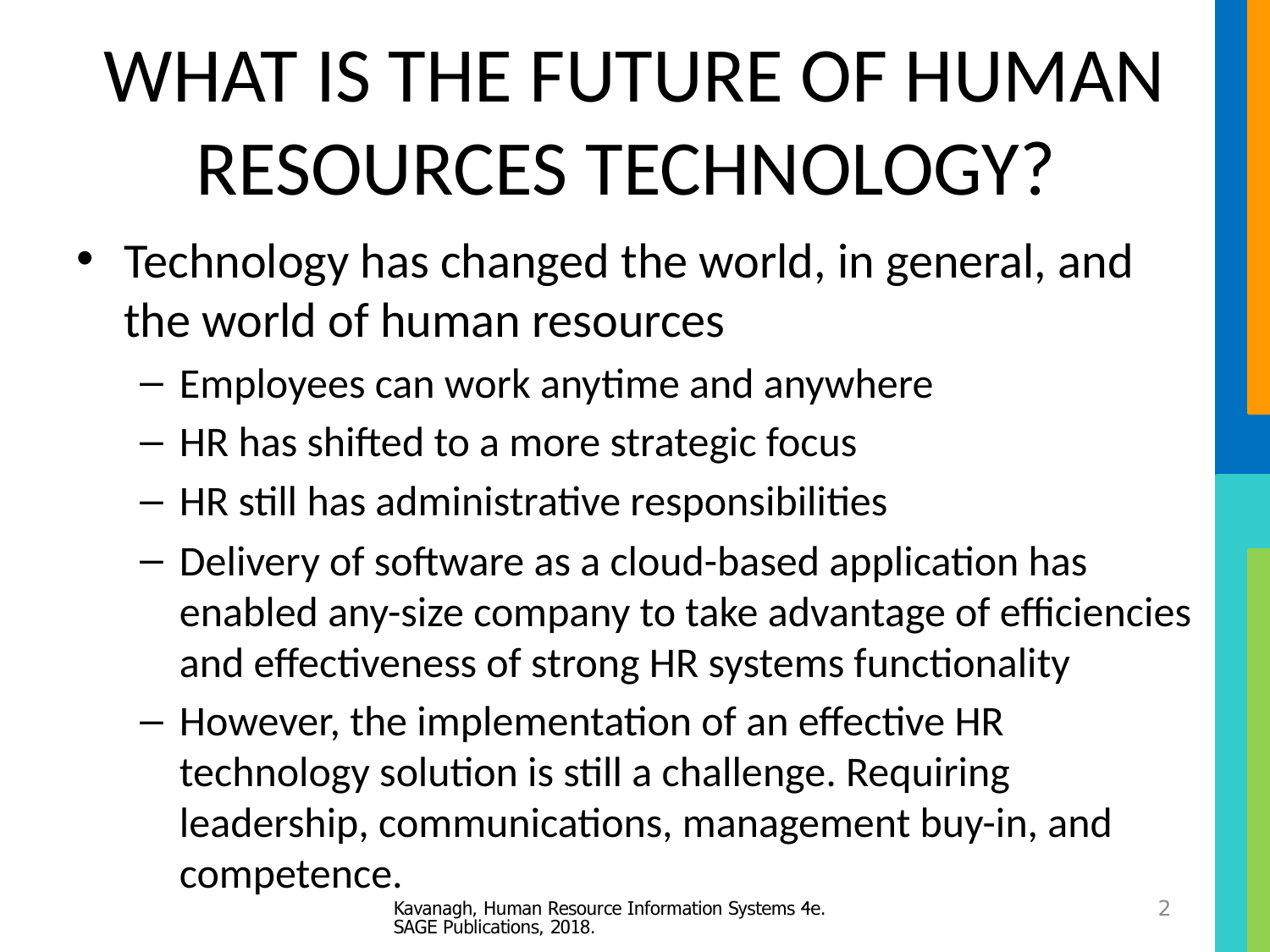

# WHAT IS THE FUTURE OF HUMAN RESOURCES TECHNOLOGY?
Technology has changed the world, in general, and the world of human resources
Employees can work anytime and anywhere
HR has shifted to a more strategic focus
HR still has administrative responsibilities
Delivery of software as a cloud-based application has enabled any-size company to take advantage of efficiencies and effectiveness of strong HR systems functionality
However, the implementation of an effective HR technology solution is still a challenge. Requiring leadership, communications, management buy-in, and competence.
Kavanagh, Human Resource Information Systems 4e. SAGE Publications, 2018.
2